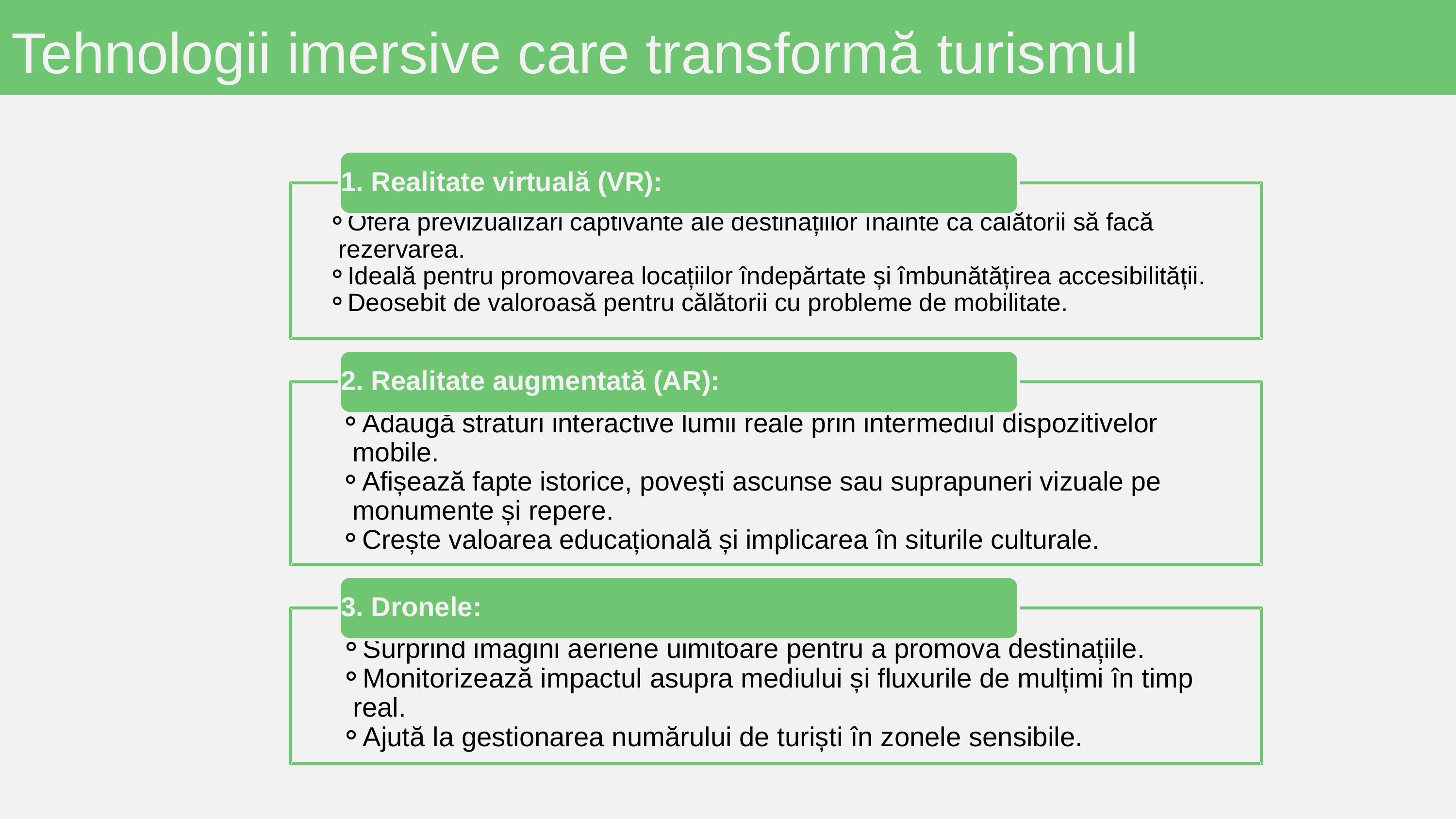

Tehnologii imersive care transformă turismul

1. Realitate virtuală (VR):

Oferă previzualizări captivante ale destinațiilor înainte ca călătorii să facă rezervarea.
Ideală pentru promovarea locațiilor îndepărtate și îmbunătățirea accesibilității.
Deosebit de valoroasă pentru călătorii cu probleme de mobilitate.

2. Realitate augmentată (AR):

Adaugă straturi interactive lumii reale prin intermediul dispozitivelor mobile.
Afișează fapte istorice, povești ascunse sau suprapuneri vizuale pe monumente și repere.
Crește valoarea educațională și implicarea în siturile culturale.

3. Dronele:

Surprind imagini aeriene uimitoare pentru a promova destinațiile.
Monitorizează impactul asupra mediului și fluxurile de mulțimi în timp real.
Ajută la gestionarea numărului de turiști în zonele sensibile.